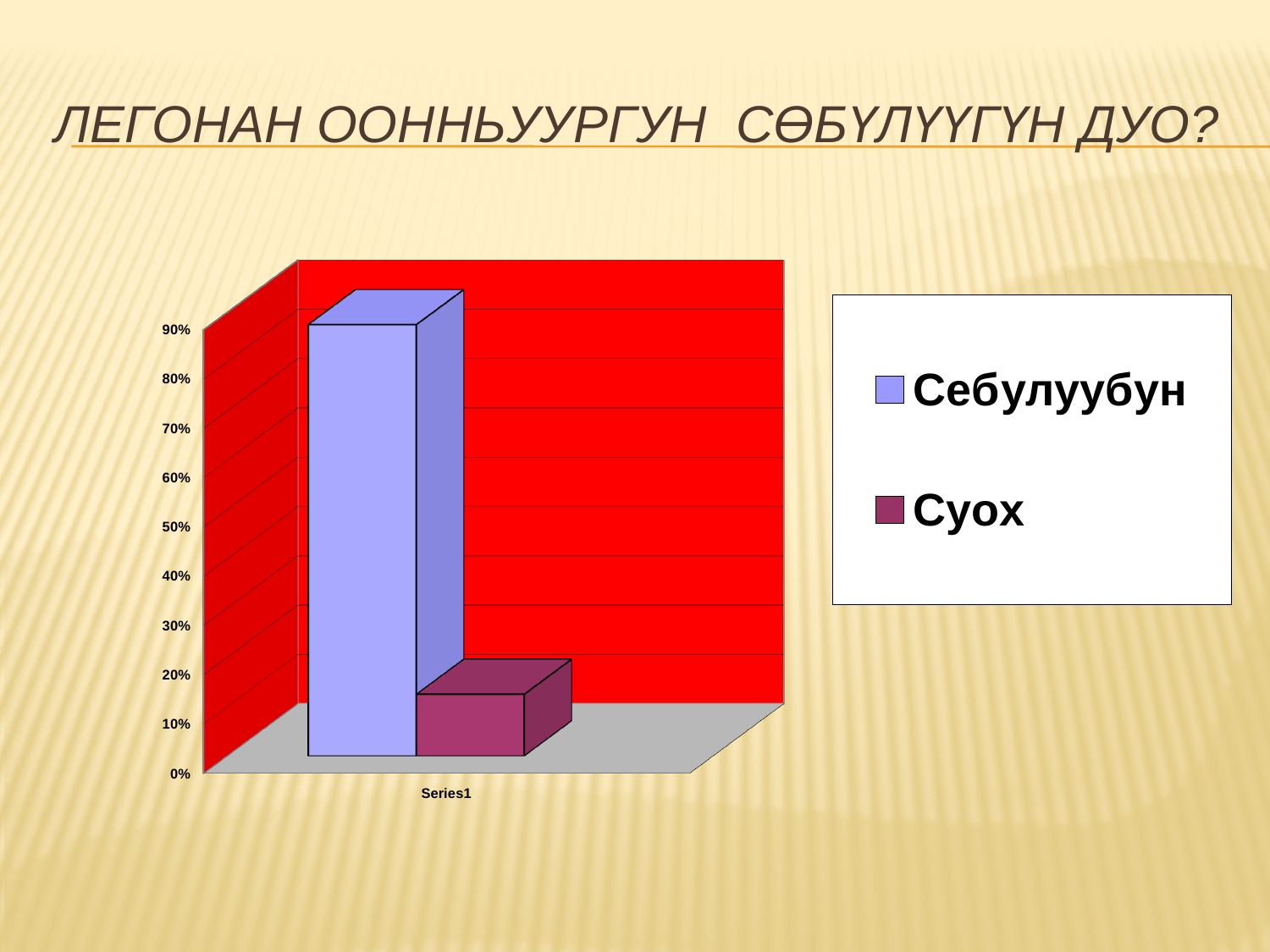

# ЛЕГОнан оонньуургун  сөбүлүүгүн дуо?

[unsupported chart]